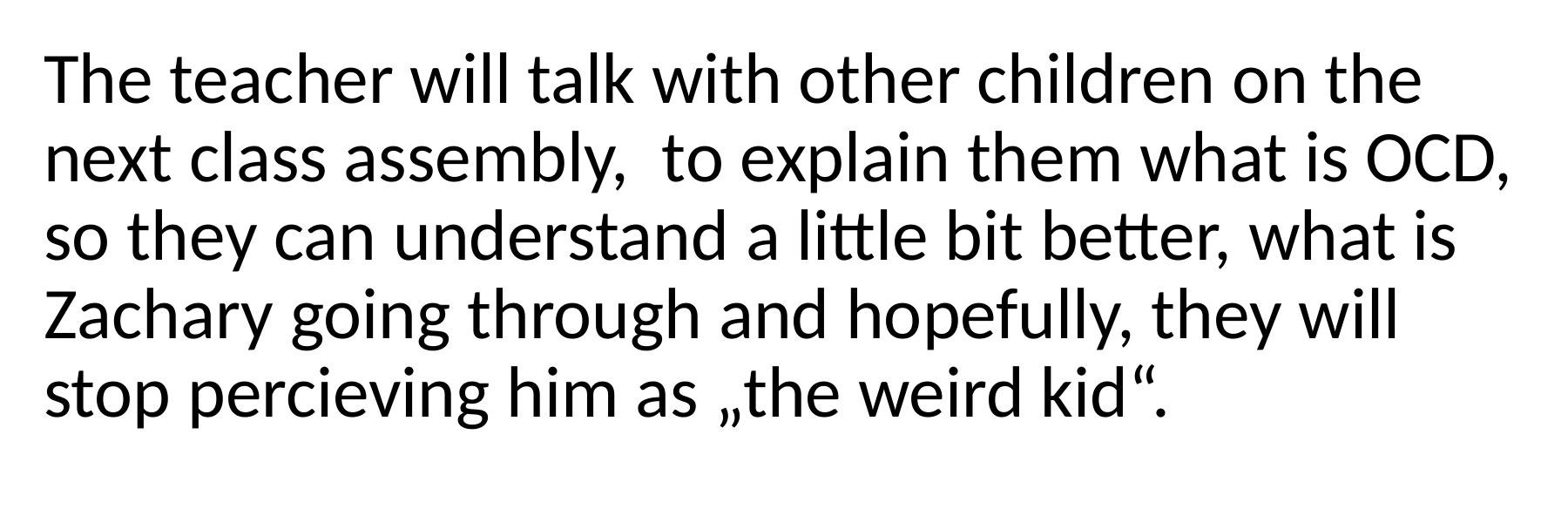

The teacher will talk with other children on the next class assembly,  to explain them what is OCD, so they can understand a little bit better, what is Zachary going through and hopefully, they will stop percieving him as „the weird kid“.